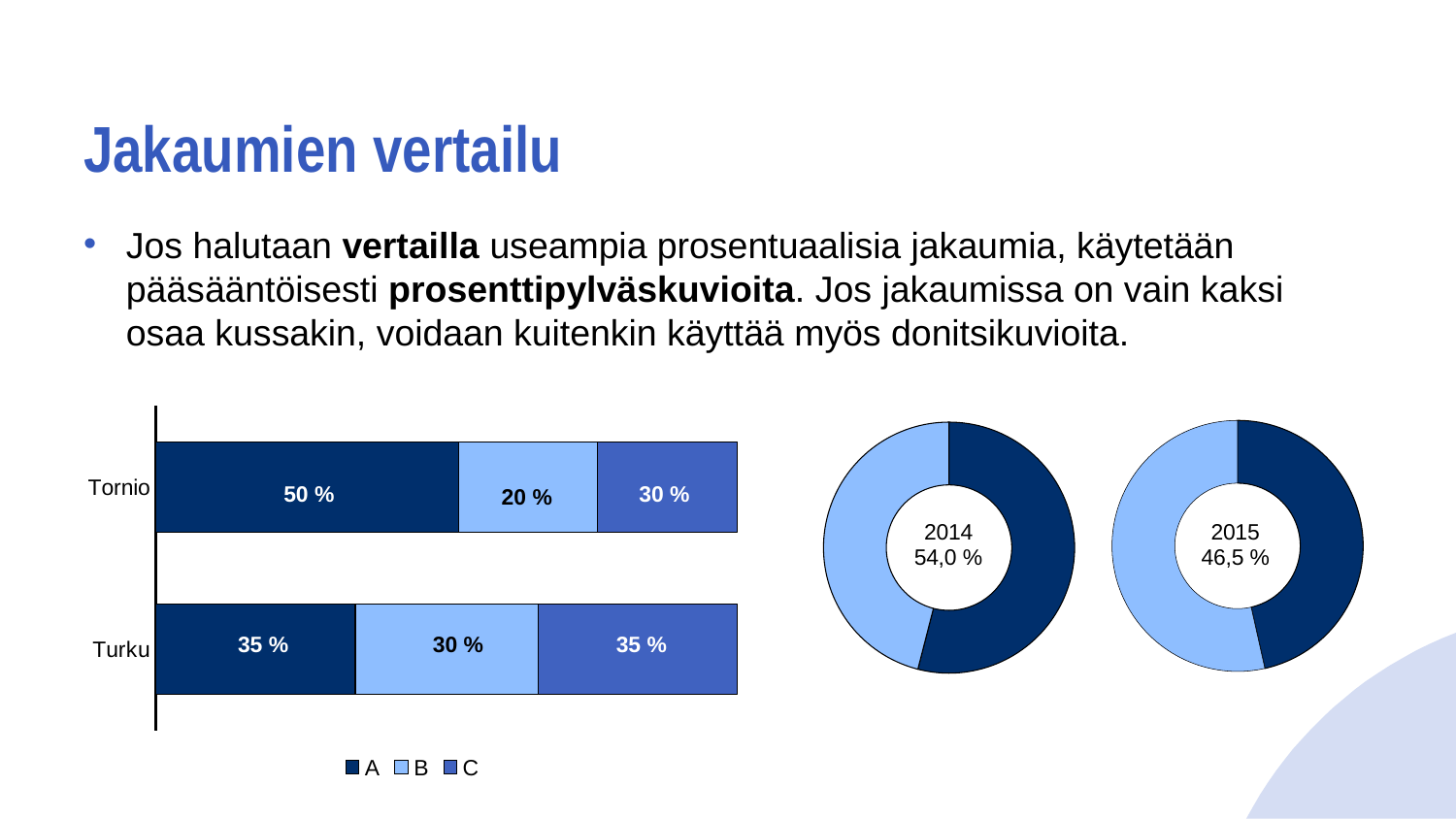

# Jakaumien vertailu
Jos halutaan vertailla useampia prosentuaalisia jakaumia, käytetään pääsääntöisesti prosenttipylväskuvioita. Jos jakaumissa on vain kaksi osaa kussakin, voidaan kuitenkin käyttää myös donitsikuvioita.

### Chart

| Category | A | B | C |
|---|---|---|---|
| Tornio | 13.0 | 6.0 | 6.0 |
| Turku | 12.0 | 11.0 | 12.0 |
50 %
30 %
20 %
35 %
30 %
35 %

### Chart: 2015
46,5 %

| Category |  |
|---|---|

### Chart: 2014
54,0 %

| Category |  |
|---|---|